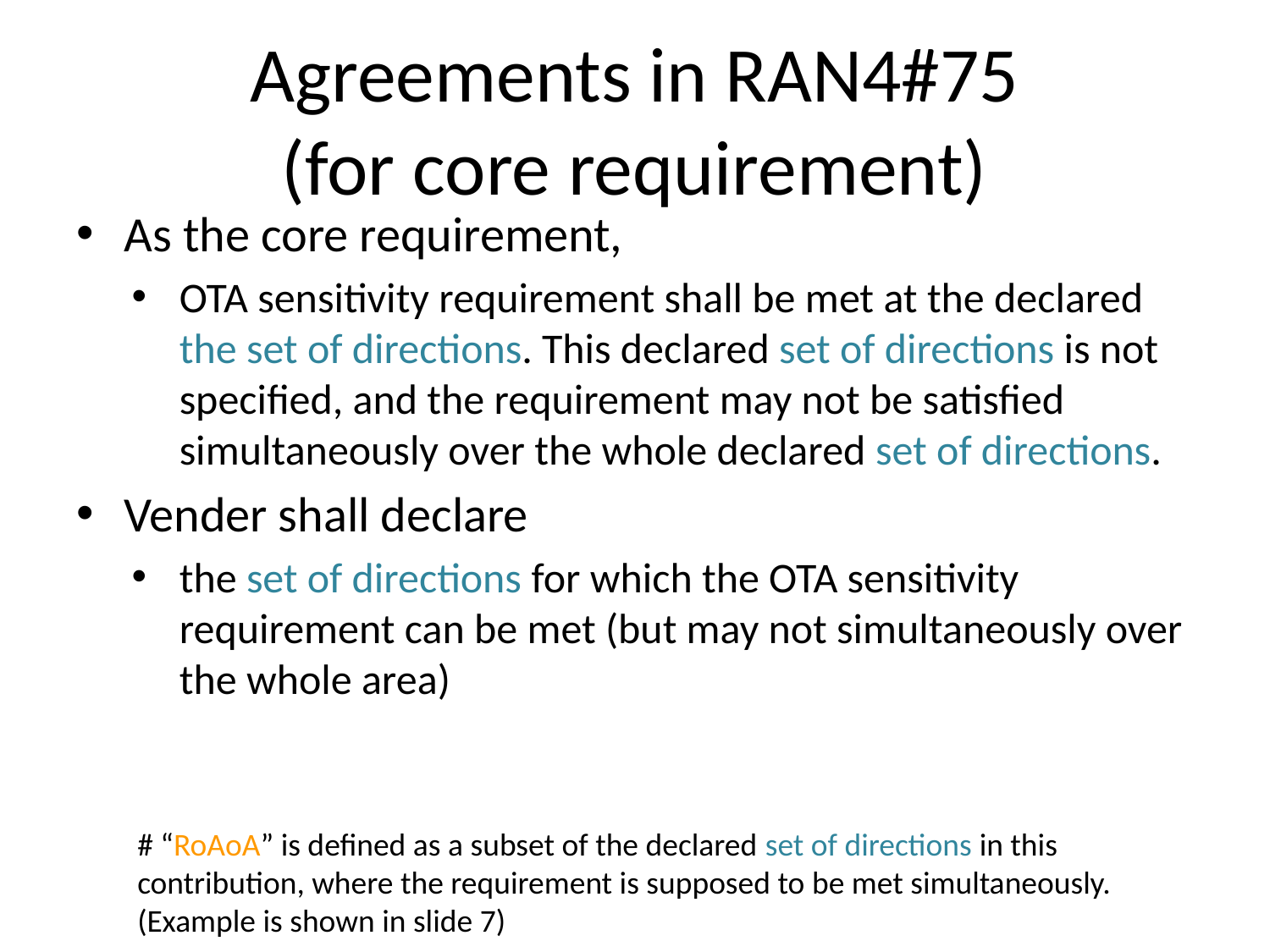

# Agreements in RAN4#75 (for core requirement)
As the core requirement,
OTA sensitivity requirement shall be met at the declared the set of directions. This declared set of directions is not specified, and the requirement may not be satisfied simultaneously over the whole declared set of directions.
Vender shall declare
the set of directions for which the OTA sensitivity requirement can be met (but may not simultaneously over the whole area)
# “RoAoA” is defined as a subset of the declared set of directions in this contribution, where the requirement is supposed to be met simultaneously.
(Example is shown in slide 7)